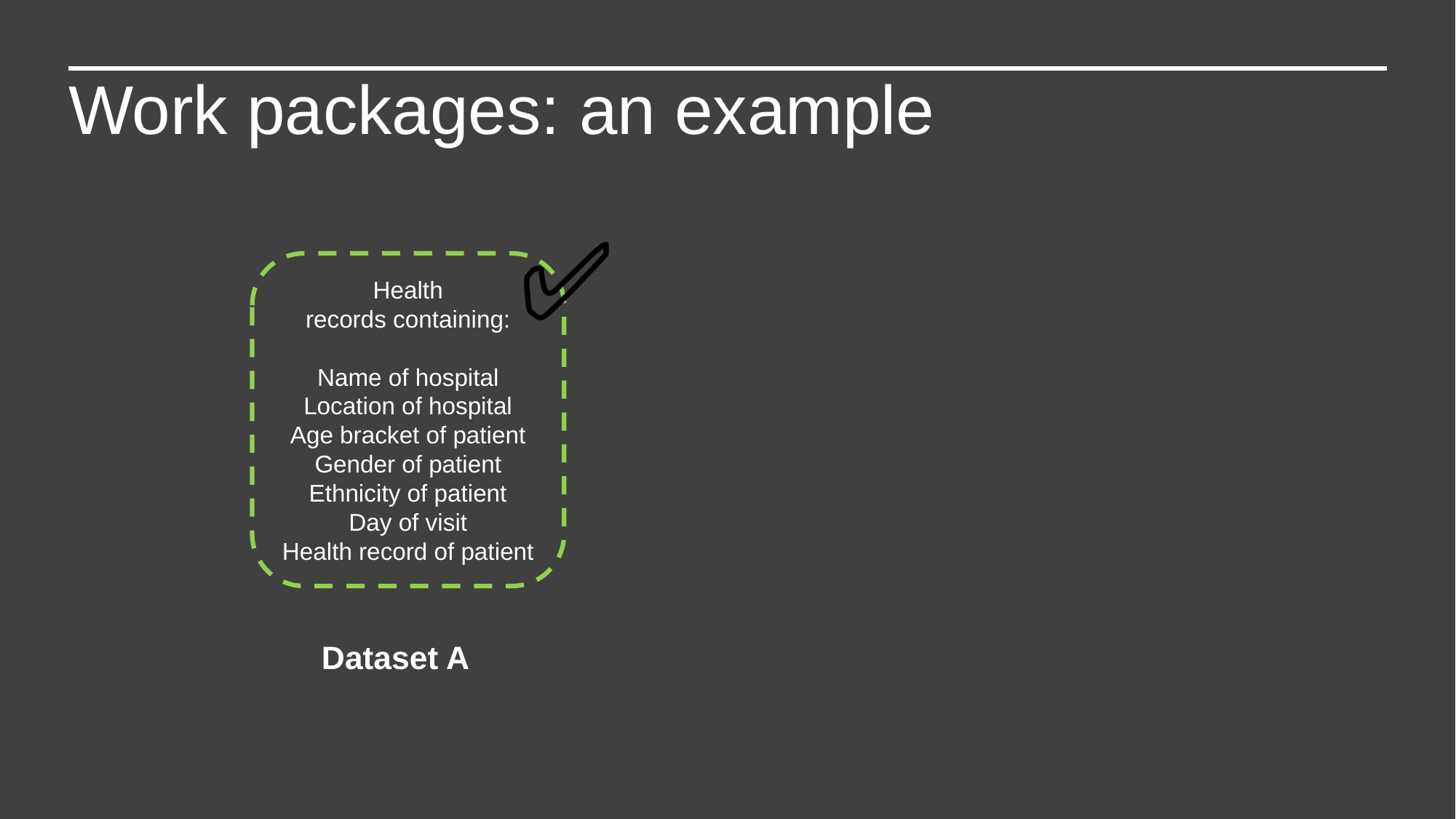

Work packages: an example
✅
Health records containing:

Name of hospital
Location of hospital
Age bracket of patient
Gender of patient
Ethnicity of patient
Day of visit
Health record of patient
Dataset A